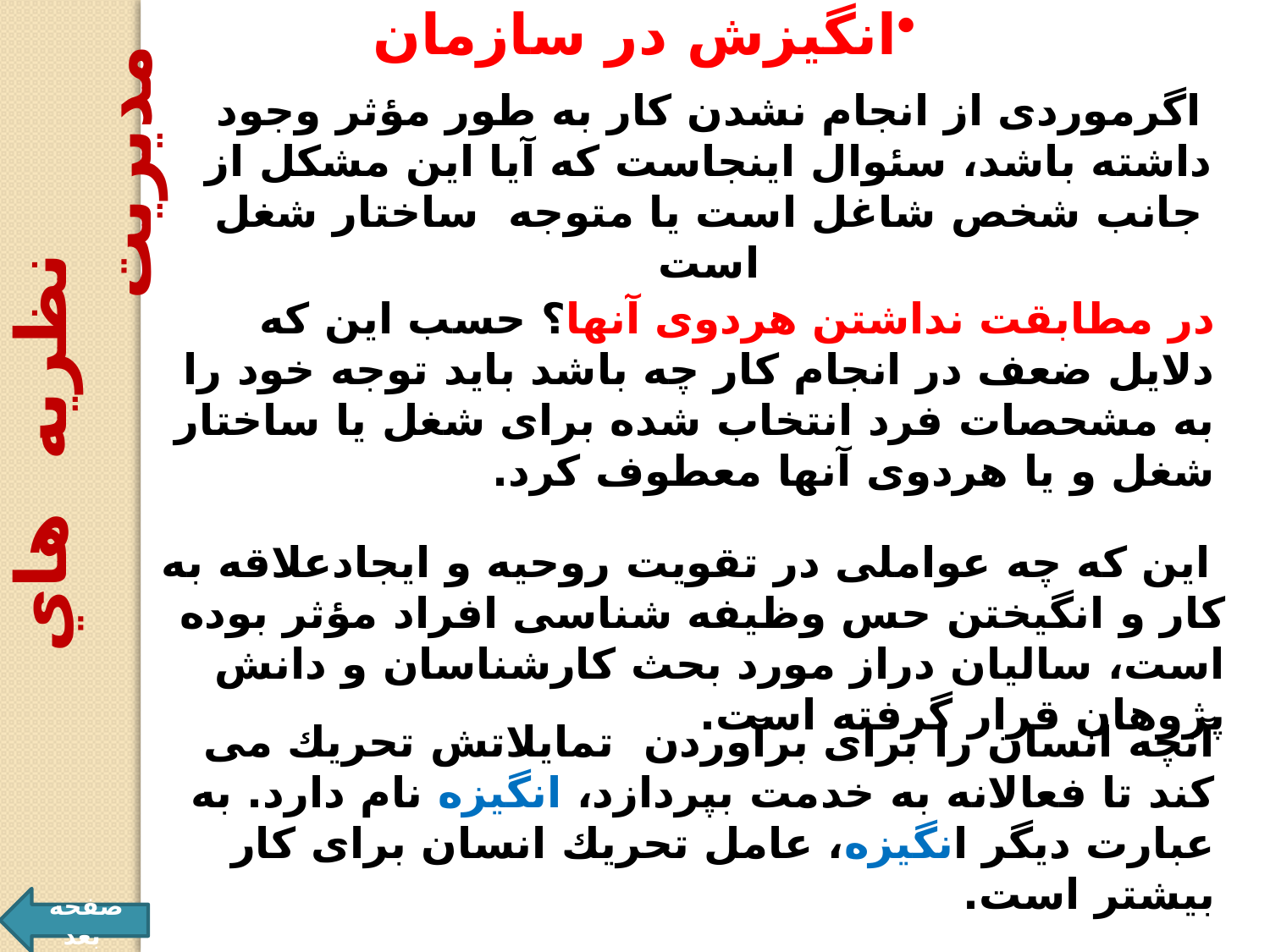

انگیزش در سازمان
اگرموردى از انجام نشدن كار به طور مؤثر وجود داشته باشد، سئوال اينجاست كه آيا اين مشكل از جانب شخص شاغل است يا متوجه  ساختار شغل است
در مطابقت نداشتن هردوى آنها؟ حسب اين كه دلايل ضعف در انجام كار چه باشد بايد توجه خود را به مشحصات فرد انتخاب شده براى شغل يا ساختار شغل و يا هردوى آنها معطوف كرد.
    نظريه هاي مديريت
 اين كه چه عواملى در تقويت روحيه و ايجادعلاقه به كار و انگيختن حس وظيفه شناسى افراد مؤثر بوده است، ساليان دراز مورد بحث كارشناسان و دانش پژوهان قرار گرفته است.
آنچه انسان را براى برآوردن  تمايلاتش تحريك مى كند تا فعالانه به خدمت بپردازد، انگيزه نام دارد. به عبارت ديگر انگيزه، عامل تحريك انسان براى كار بيشتر است.
صفحه  بعد